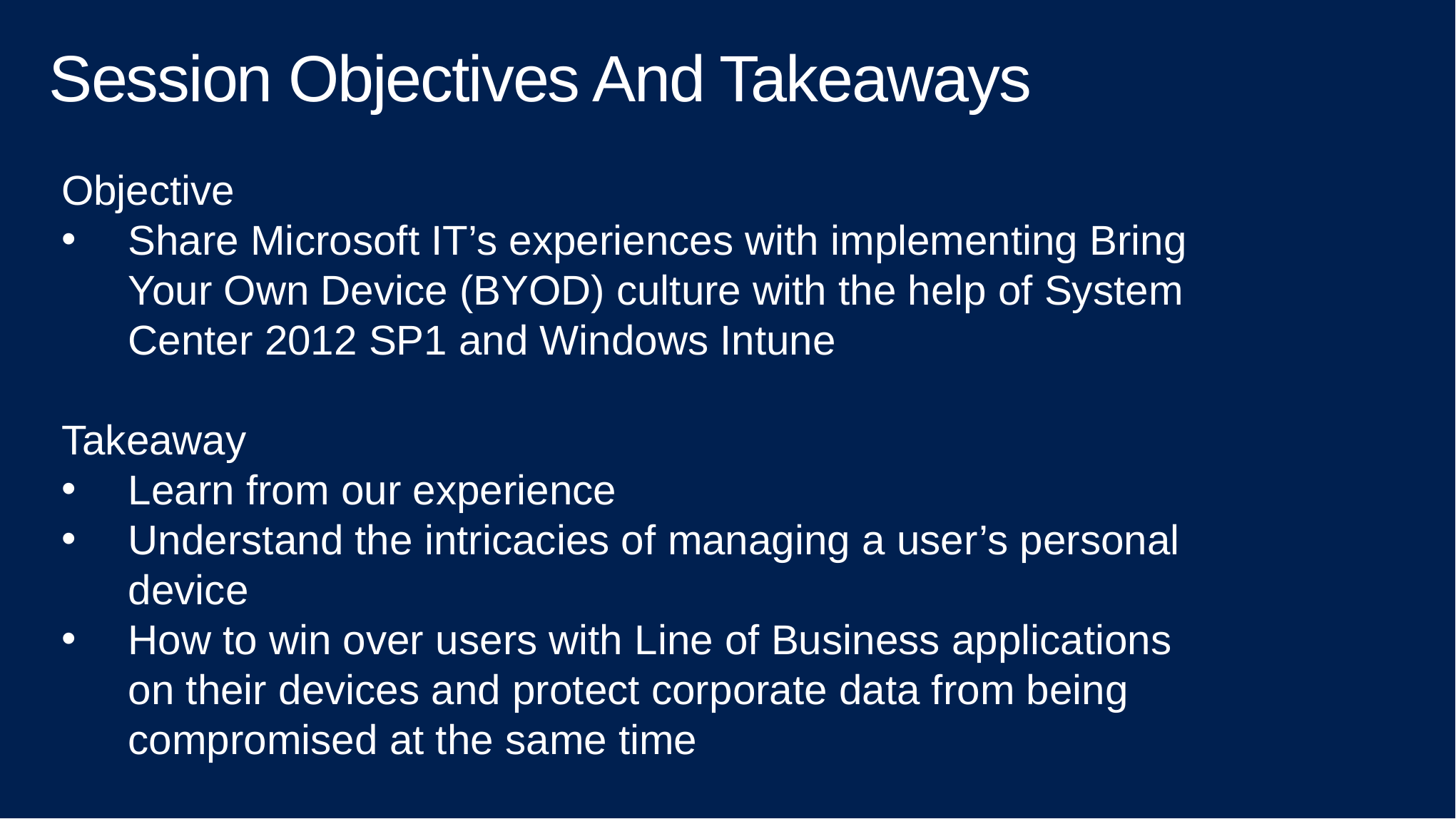

# Session Objectives And Takeaways
Objective
Share Microsoft IT’s experiences with implementing Bring Your Own Device (BYOD) culture with the help of System Center 2012 SP1 and Windows Intune

Takeaway
Learn from our experience
Understand the intricacies of managing a user’s personal device
How to win over users with Line of Business applications on their devices and protect corporate data from being compromised at the same time